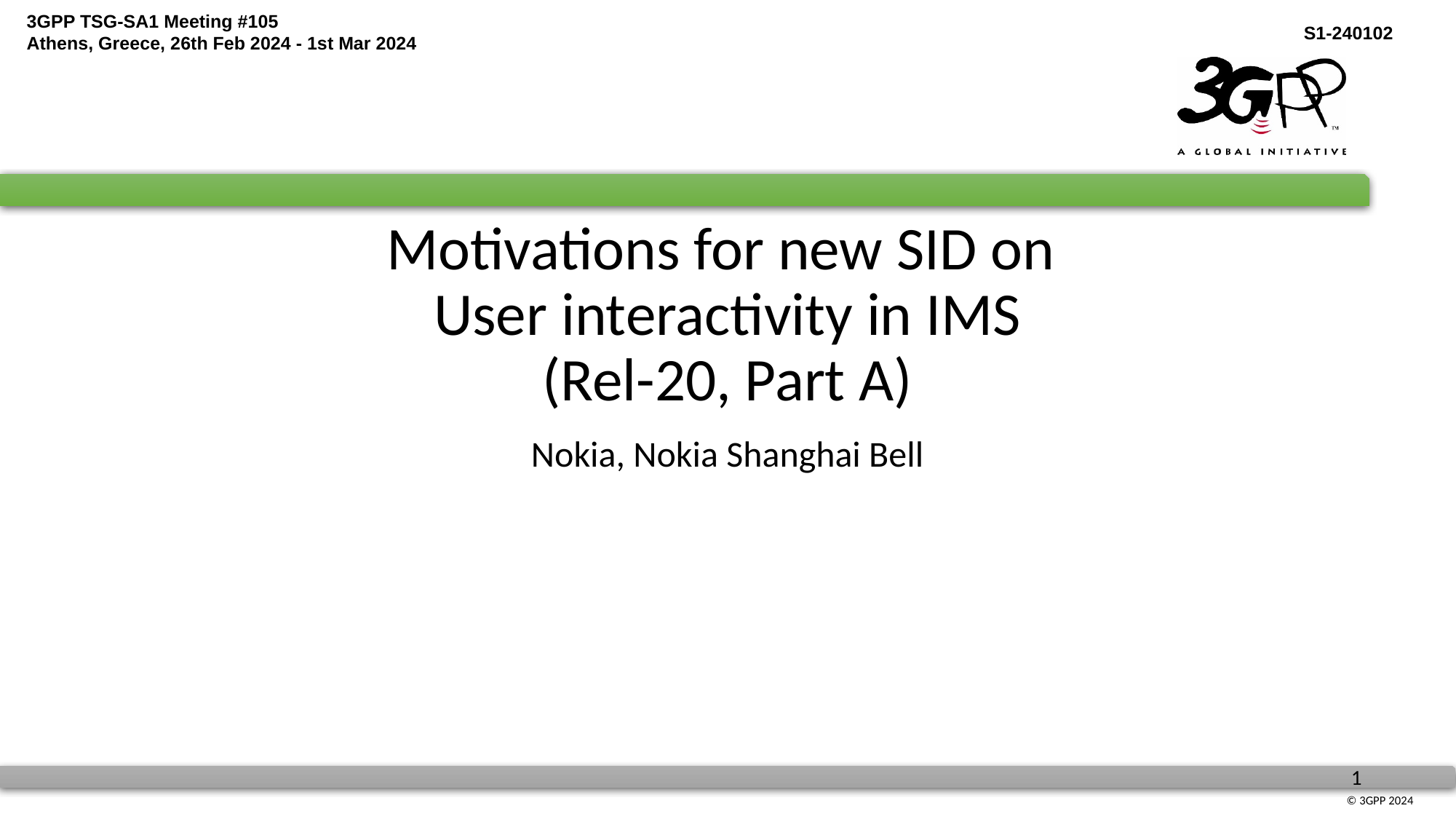

# Motivations for new SID on User interactivity in IMS (Rel-20, Part A)
Nokia, Nokia Shanghai Bell